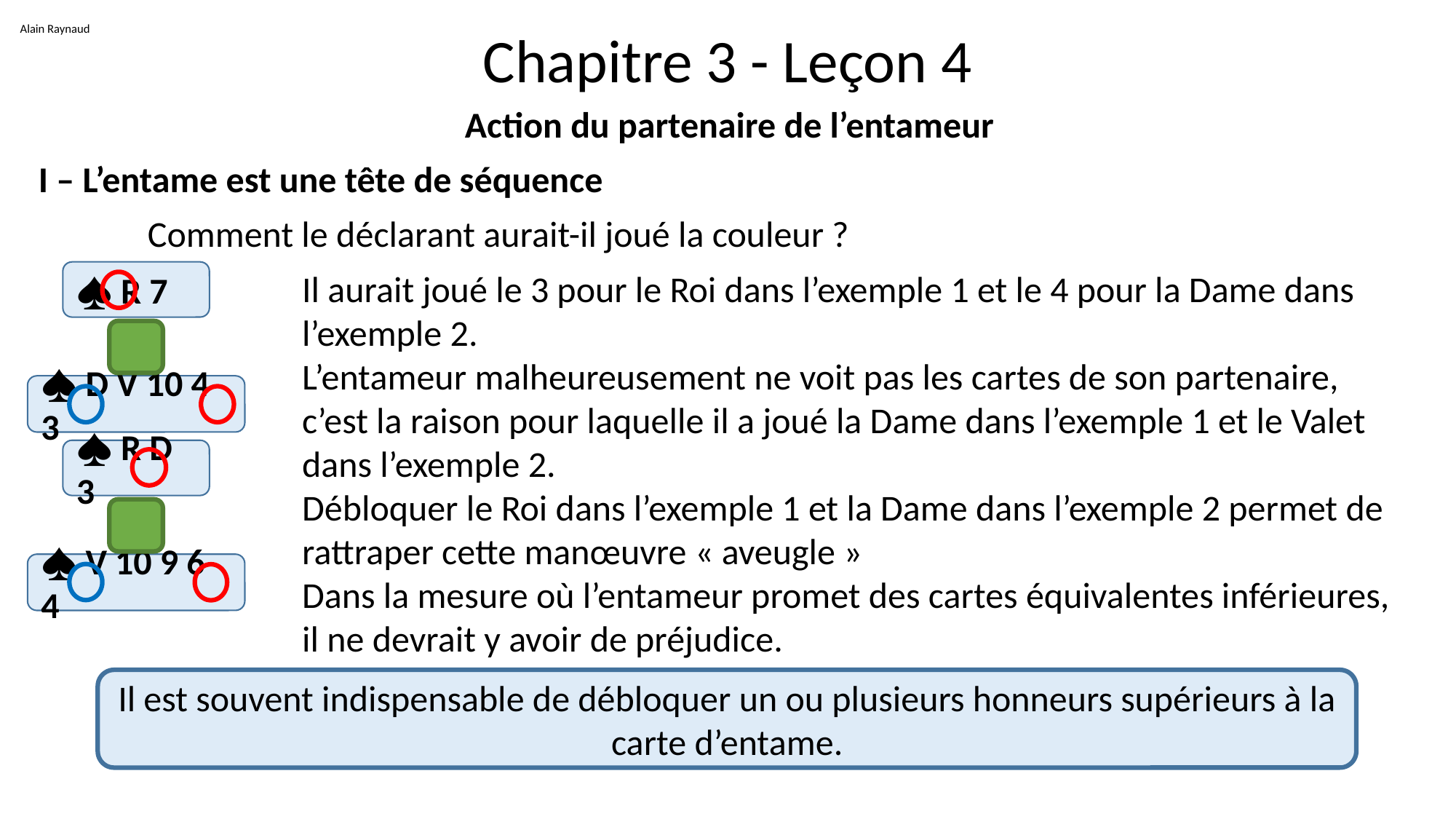

Alain Raynaud
# Chapitre 3 - Leçon 4
Action du partenaire de l’entameur
I – L’entame est une tête de séquence
	Comment le déclarant aurait-il joué la couleur ?

Il aurait joué le 3 pour le Roi dans l’exemple 1 et le 4 pour la Dame dans l’exemple 2.
L’entameur malheureusement ne voit pas les cartes de son partenaire, c’est la raison pour laquelle il a joué la Dame dans l’exemple 1 et le Valet dans l’exemple 2.
Débloquer le Roi dans l’exemple 1 et la Dame dans l’exemple 2 permet de rattraper cette manœuvre « aveugle »
Dans la mesure où l’entameur promet des cartes équivalentes inférieures, il ne devrait y avoir de préjudice.
♠ R 7

♠ D V 10 4 3

♠ R D 3

♠ V 10 9 6 4

Il est souvent indispensable de débloquer un ou plusieurs honneurs supérieurs à la carte d’entame.